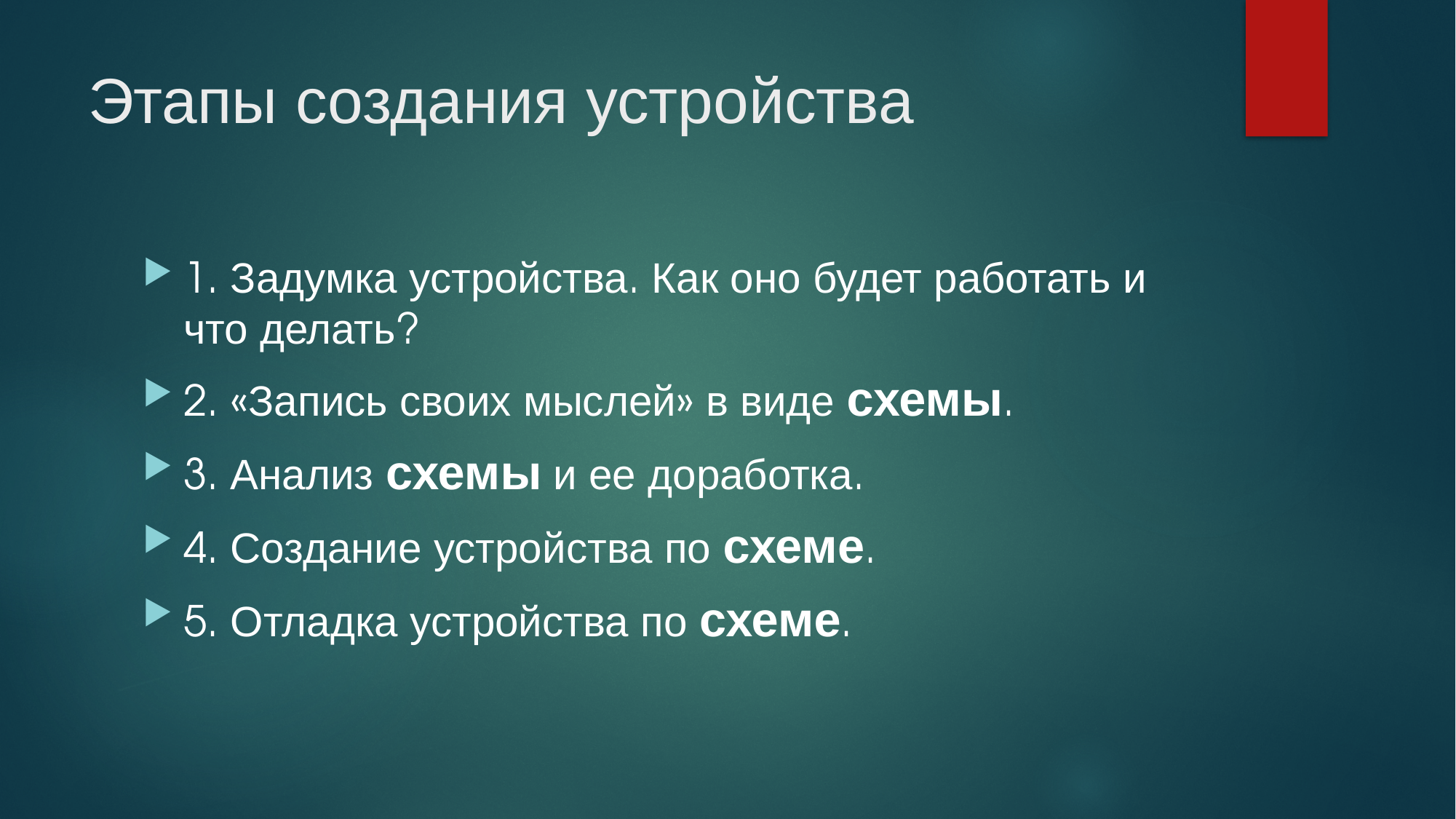

# Этапы создания устройства
1. Задумка устройства. Как оно будет работать и что делать?
2. «Запись своих мыслей» в виде схемы.
3. Анализ схемы и ее доработка.
4. Создание устройства по схеме.
5. Отладка устройства по схеме.